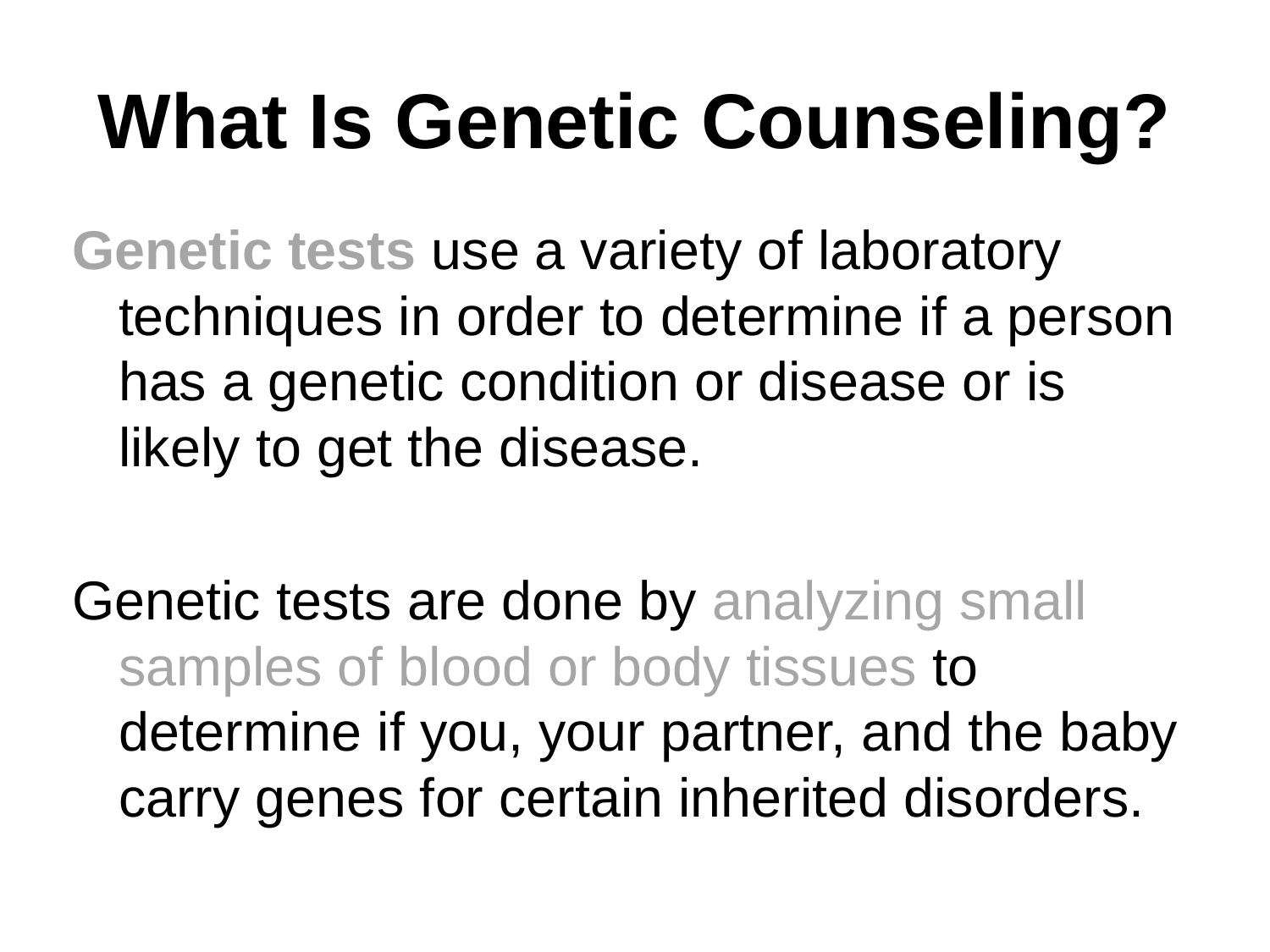

# What Is Genetic Counseling?
Genetic tests use a variety of laboratory techniques in order to determine if a person has a genetic condition or disease or is likely to get the disease.

Genetic tests are done by analyzing small samples of blood or body tissues to determine if you, your partner, and the baby carry genes for certain inherited disorders.